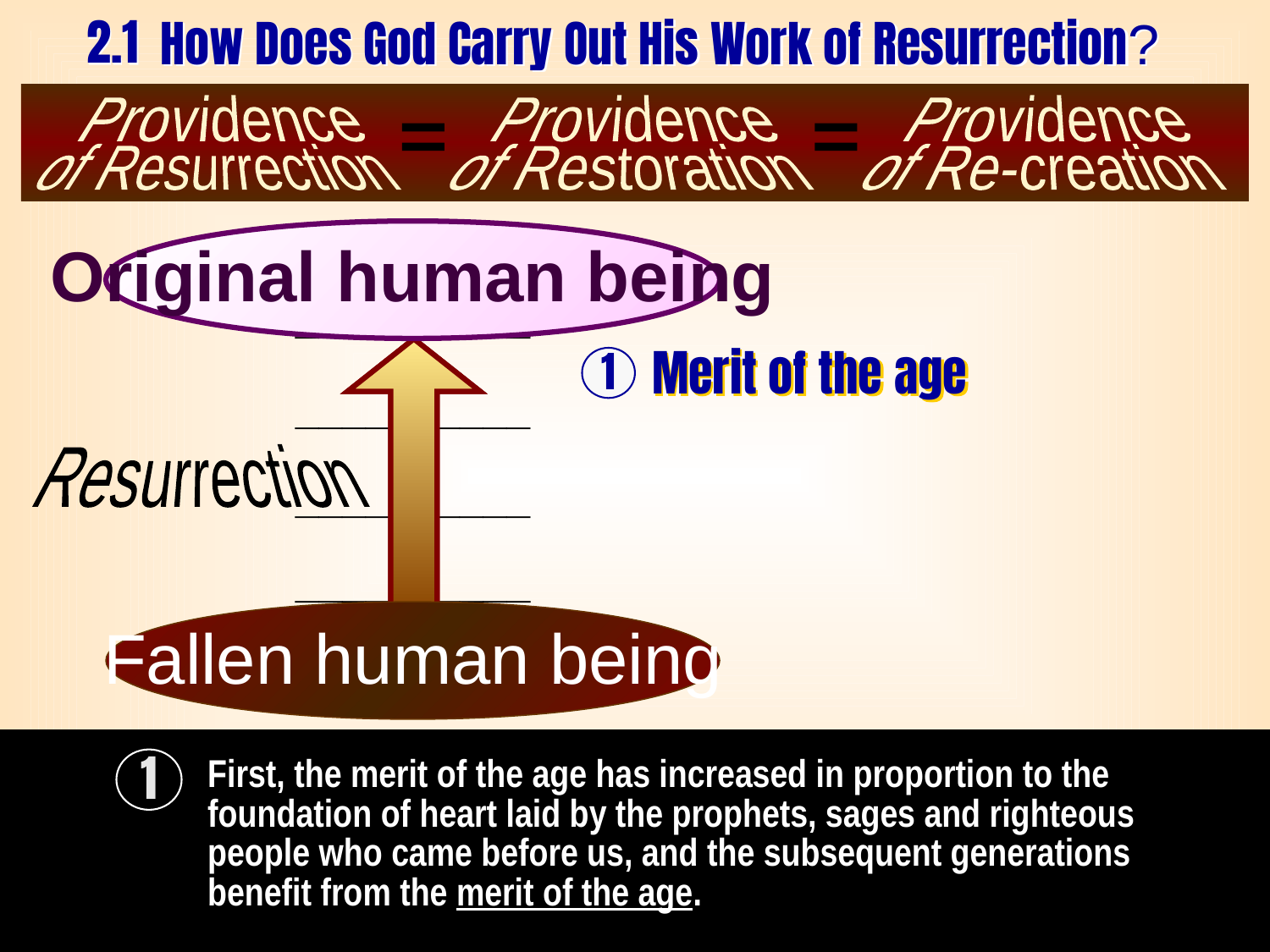

How Does God Carry Out His Work of Resurrection?
2.1

Providence
Providence
Providence
___________
___________
___________
___________
of Resurrection
of Restoration
of Re-creation
Original human being

___________
___________
___________
___________

1
Merit of the age
Resurrection
Fallen human being

1
First, the merit of the age has increased in proportion to the foundation of heart laid by the prophets, sages and righteous people who came before us, and the subsequent generations benefit from the merit of the age.